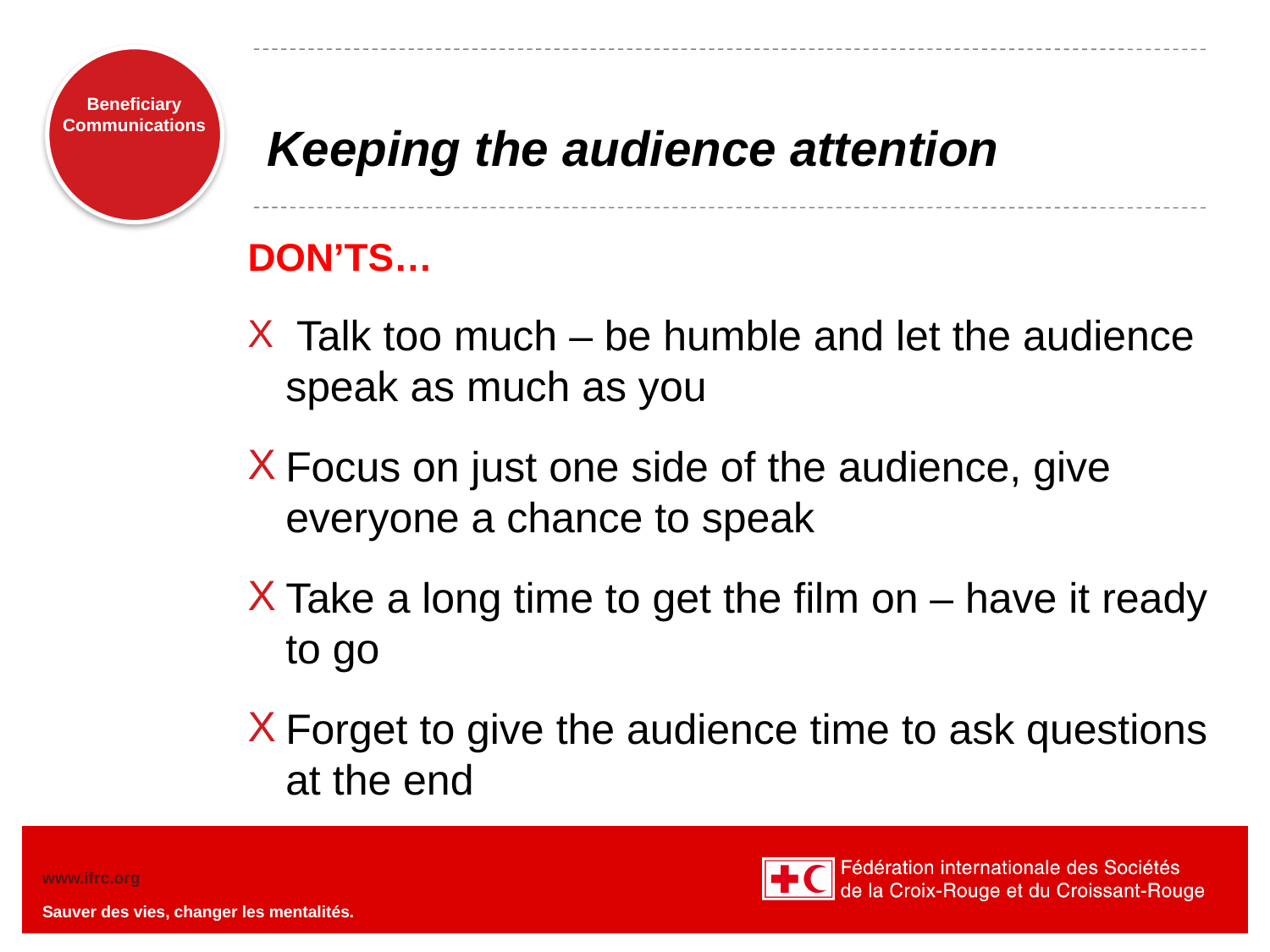

# Keeping the audience attention
DON’TS…
 Talk too much – be humble and let the audience speak as much as you
Focus on just one side of the audience, give everyone a chance to speak
Take a long time to get the film on – have it ready to go
Forget to give the audience time to ask questions at the end